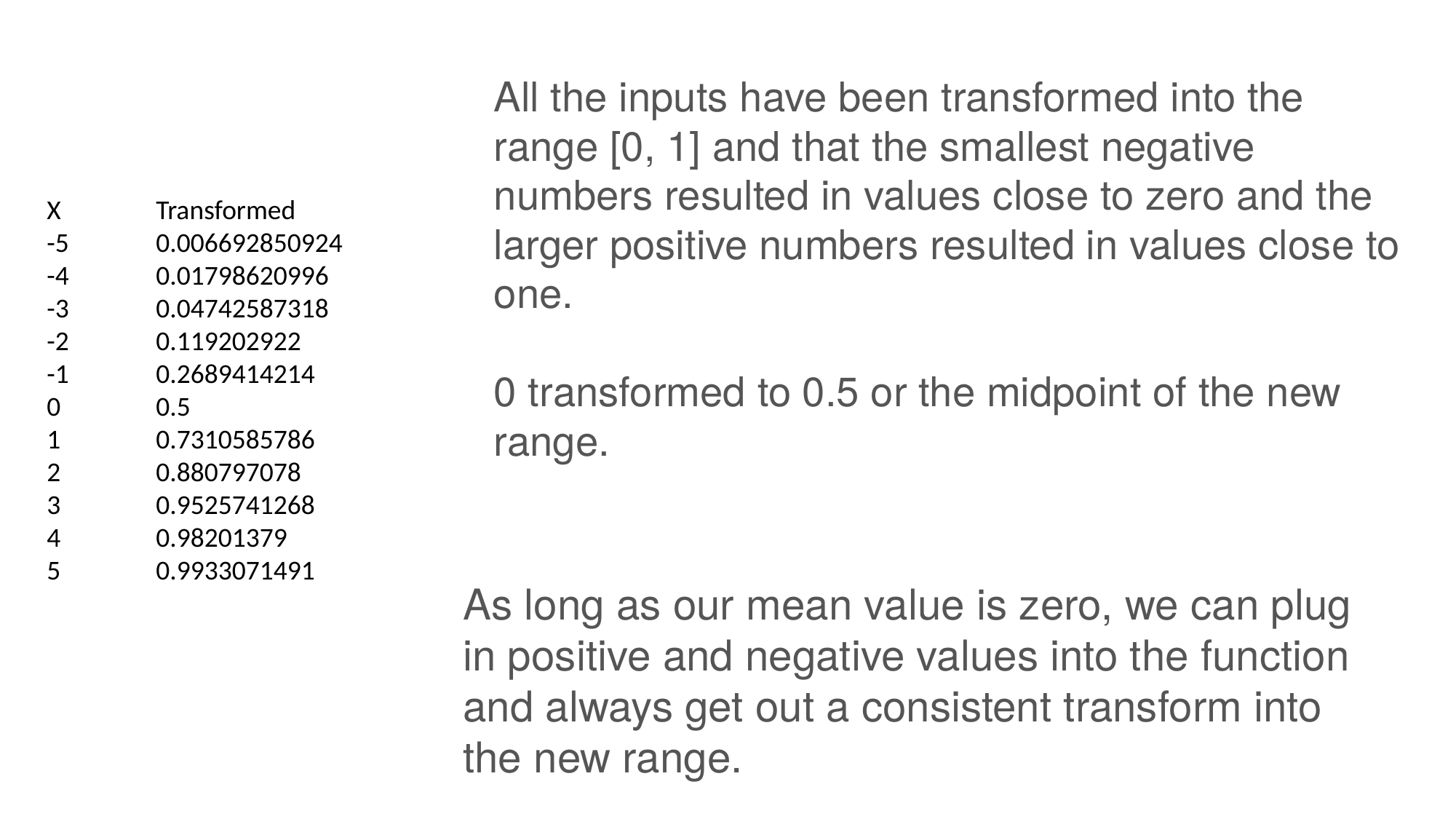

All the inputs have been transformed into the range [0, 1] and that the smallest negative numbers resulted in values close to zero and the larger positive numbers resulted in values close to one.

0 transformed to 0.5 or the midpoint of the new range.
X	Transformed
-5	0.006692850924
-4	0.01798620996
-3	0.04742587318
-2	0.119202922
-1	0.2689414214
0	0.5
1	0.7310585786
2	0.880797078
3	0.9525741268
4	0.98201379
5	0.9933071491
As long as our mean value is zero, we can plug in positive and negative values into the function and always get out a consistent transform into the new range.